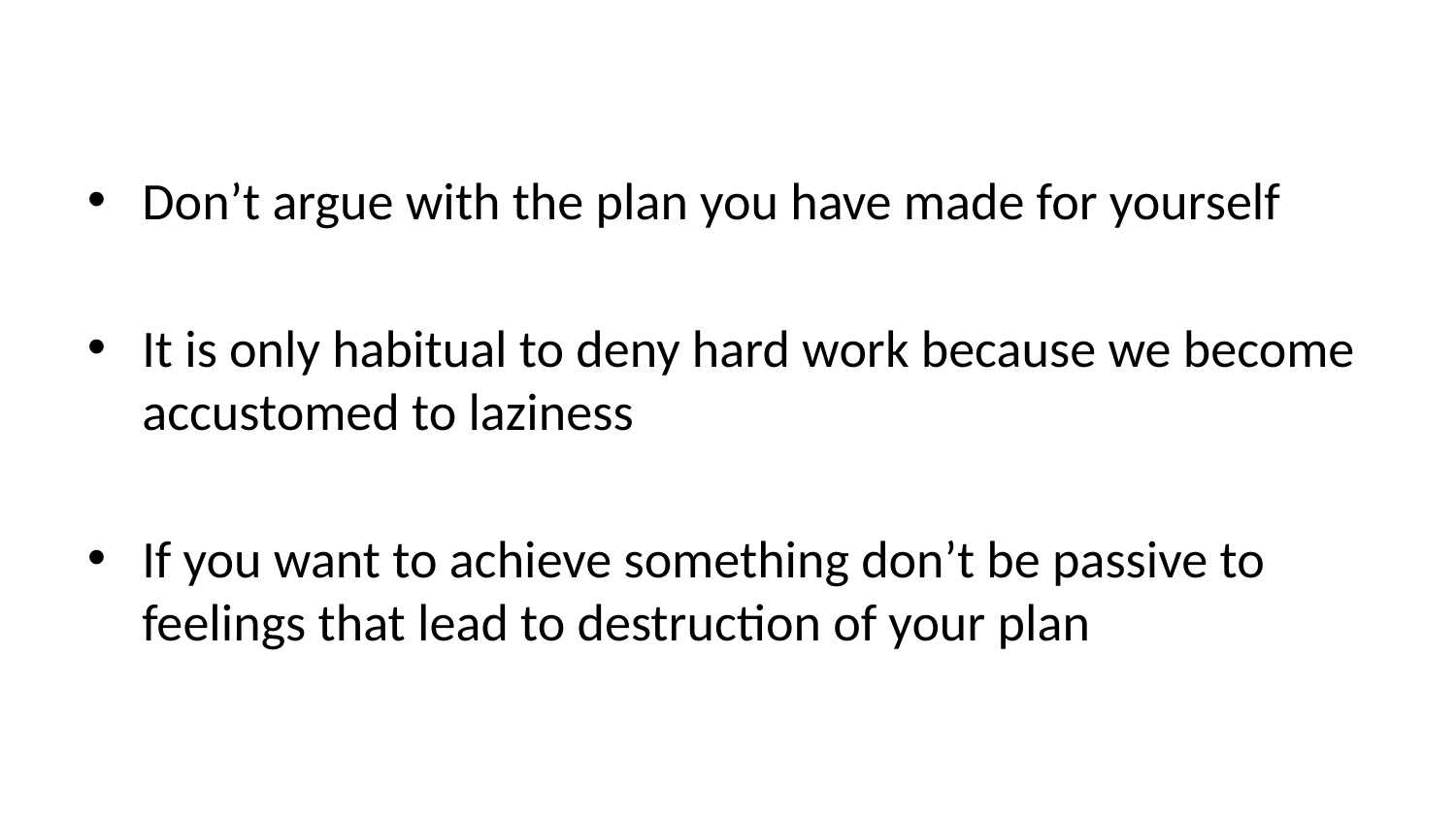

Don’t argue with the plan you have made for yourself

It is only habitual to deny hard work because we become accustomed to laziness

If you want to achieve something don’t be passive to feelings that lead to destruction of your plan